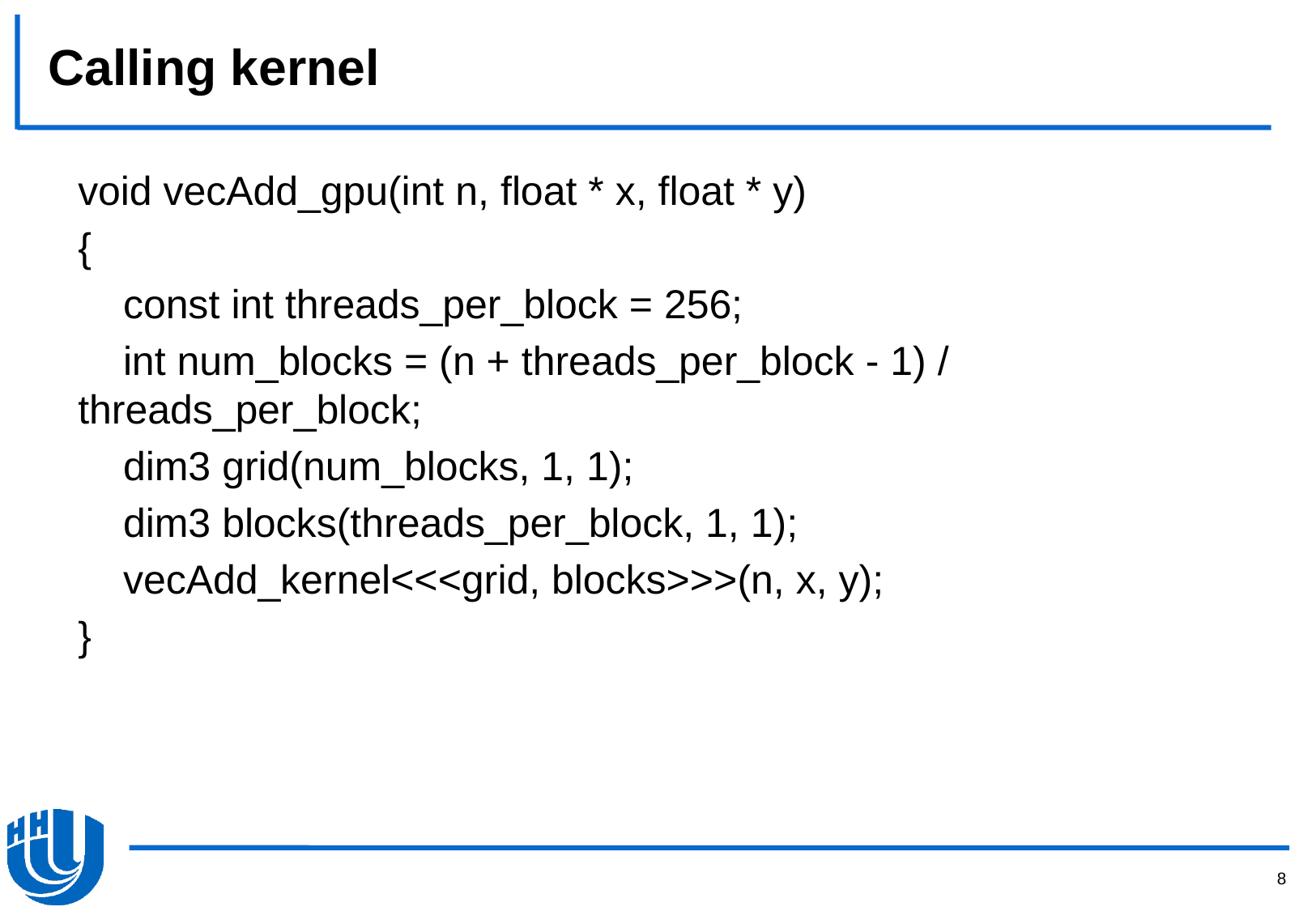

# Calling kernel
void vecAdd_gpu(int n, float * x, float * y)
{
    const int threads_per_block = 256;
    int num_blocks = (n + threads_per_block - 1) / threads_per_block;
    dim3 grid(num_blocks, 1, 1);
    dim3 blocks(threads_per_block, 1, 1);
    vecAdd_kernel<<<grid, blocks>>>(n, x, y);
}
8